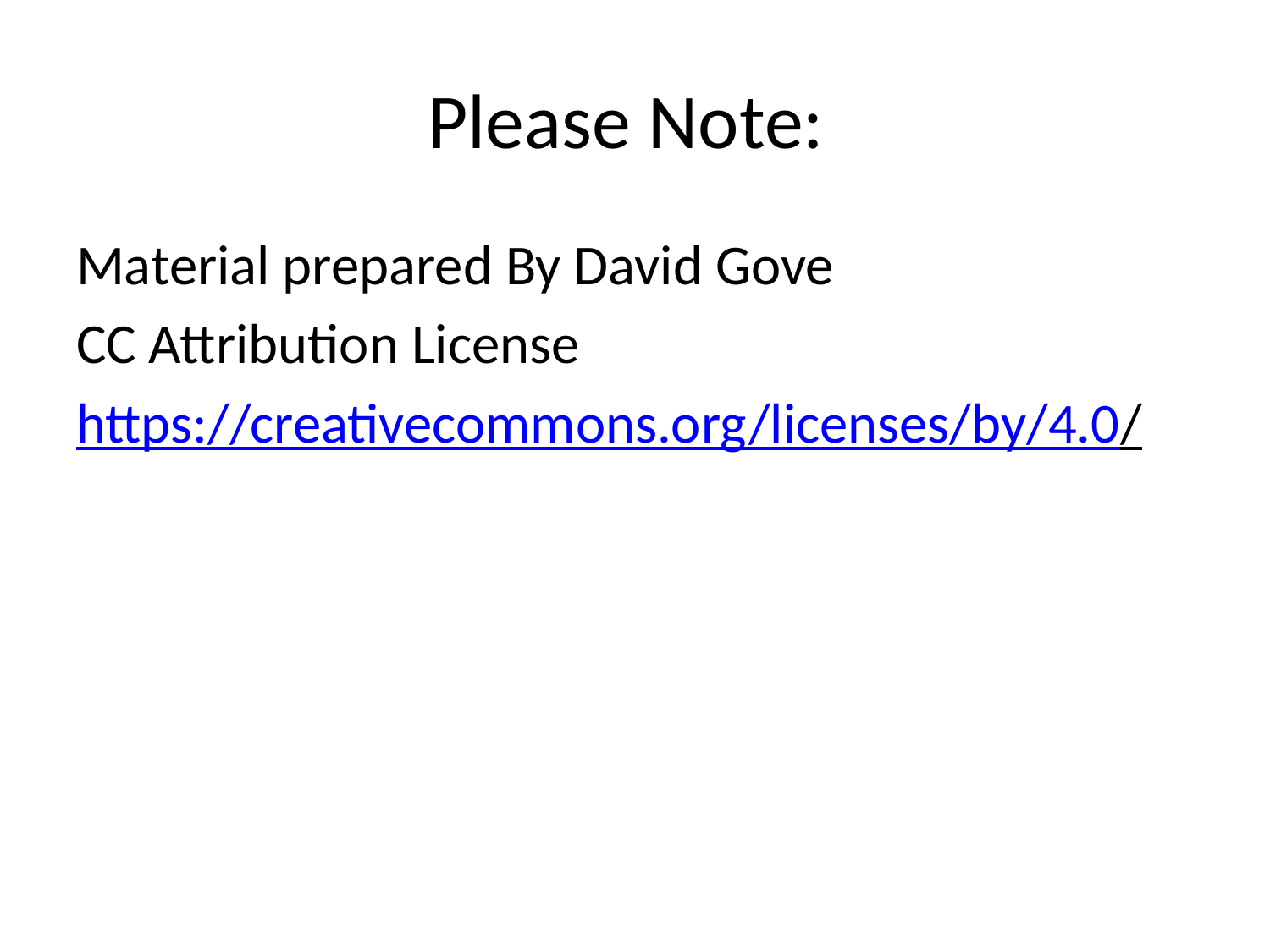

# Please Note:
Material prepared By David Gove
CC Attribution License
https://creativecommons.org/licenses/by/4.0/